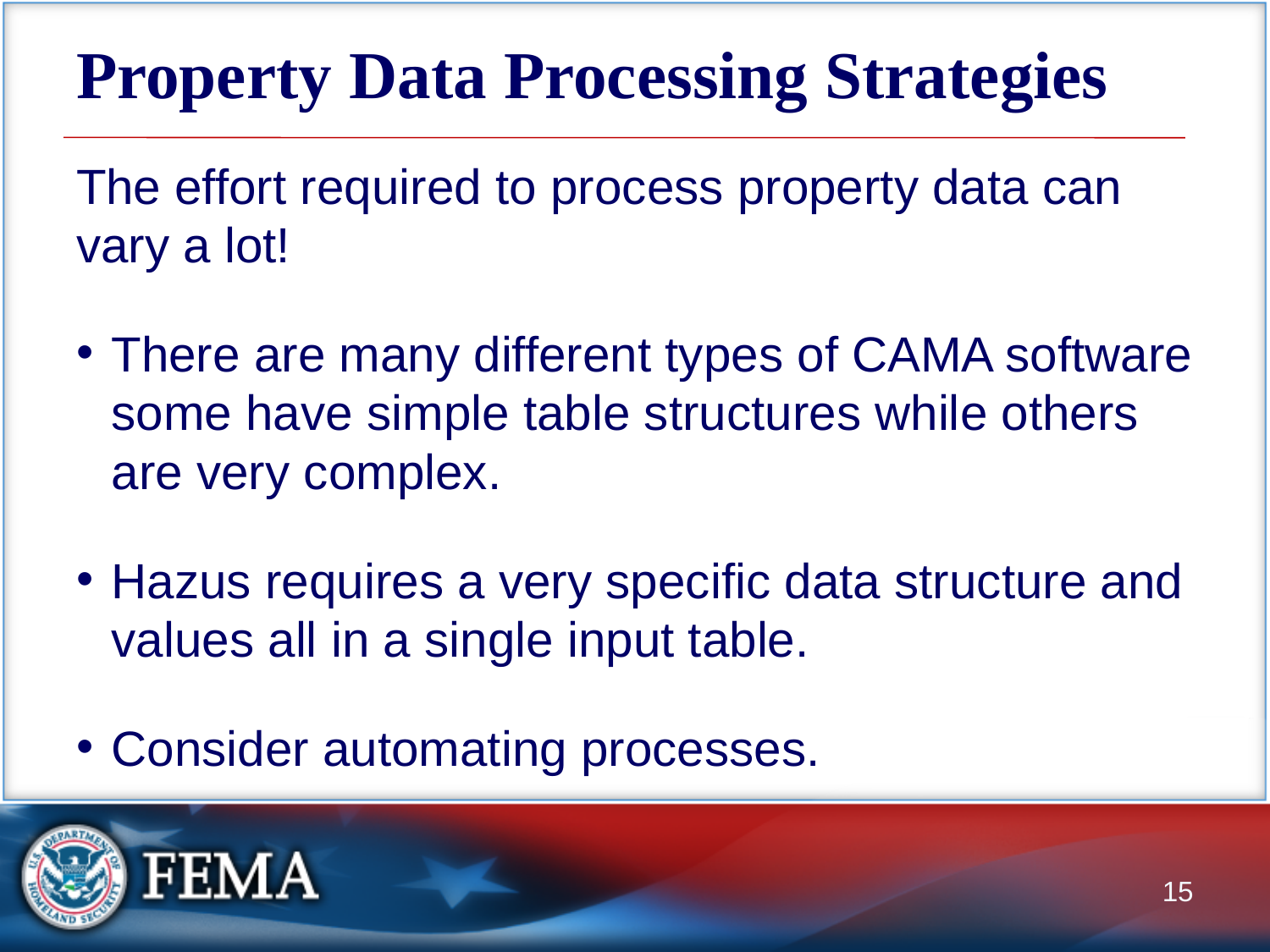

# Property Data Processing Strategies
The effort required to process property data can vary a lot!
There are many different types of CAMA software some have simple table structures while others are very complex.
Hazus requires a very specific data structure and values all in a single input table.
Consider automating processes.
15